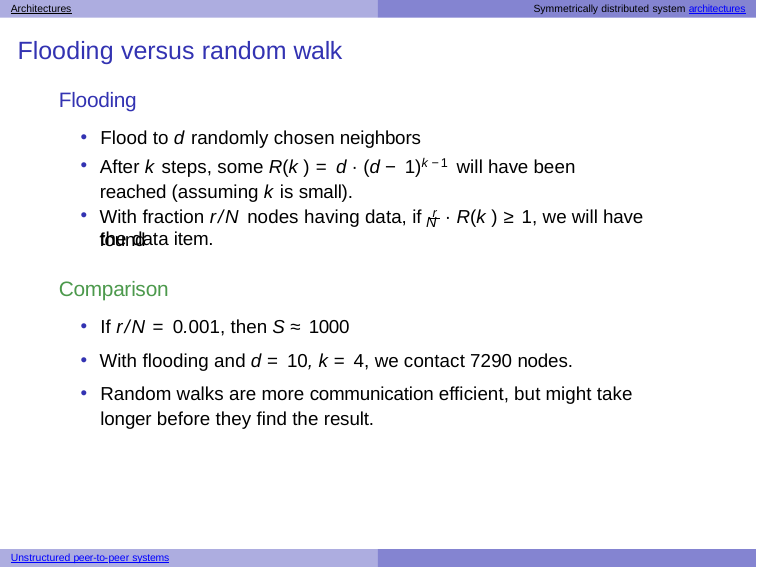

Architectures	Symmetrically distributed system architectures
# Flooding versus random walk
Flooding
Flood to d randomly chosen neighbors
After k steps, some R(k ) = d · (d − 1)k −1 will have been reached (assuming k is small).
With fraction r/N nodes having data, if  r  · R(k ) ≥ 1, we will have found
N
the data item.

Comparison
If r/N = 0.001, then S ≈ 1000
With flooding and d = 10, k = 4, we contact 7290 nodes.
Random walks are more communication efficient, but might take longer before they find the result.

Unstructured peer-to-peer systems